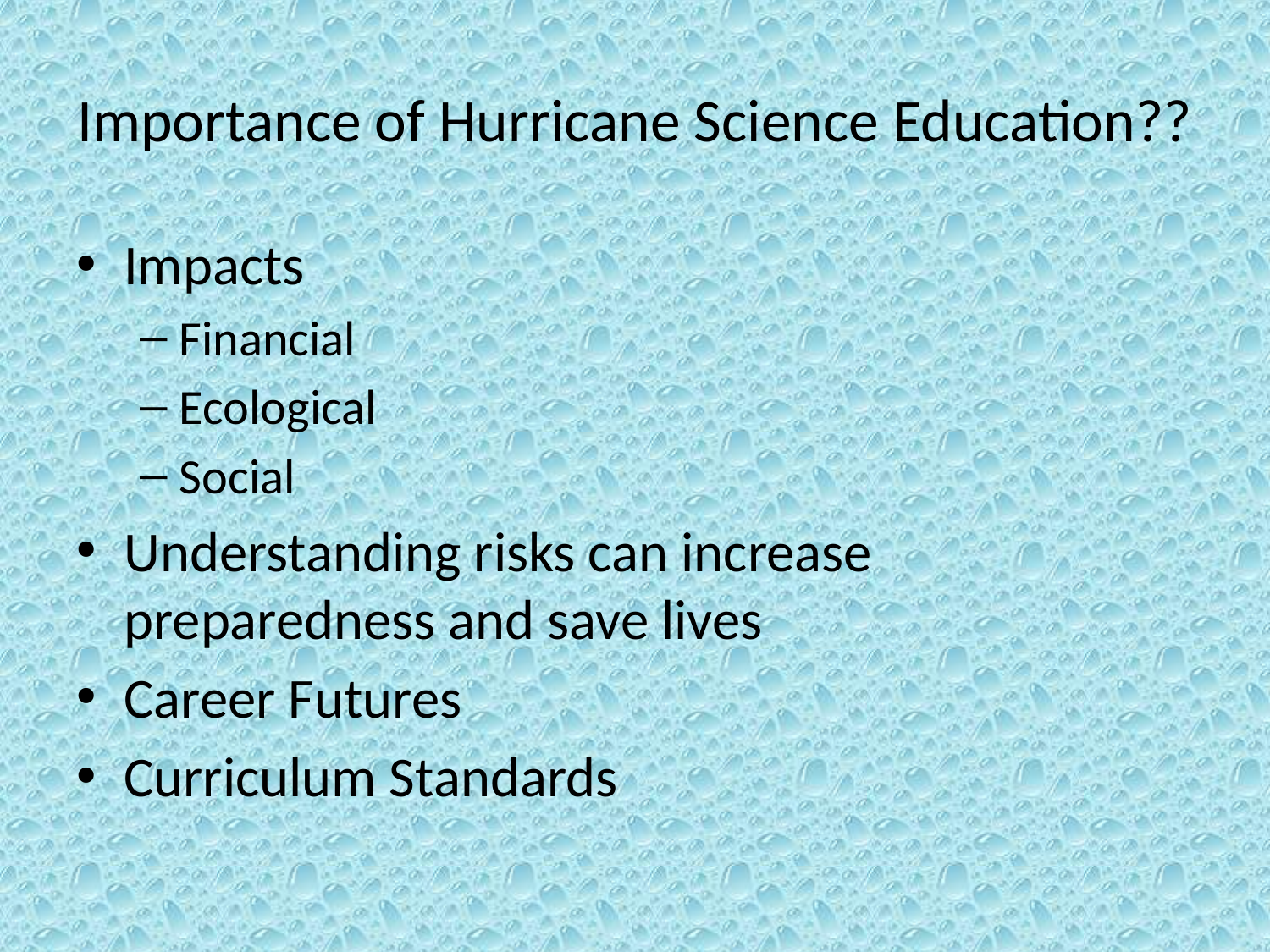

# Importance of Hurricane Science Education??
Impacts
Financial
Ecological
Social
Understanding risks can increase preparedness and save lives
Career Futures
Curriculum Standards